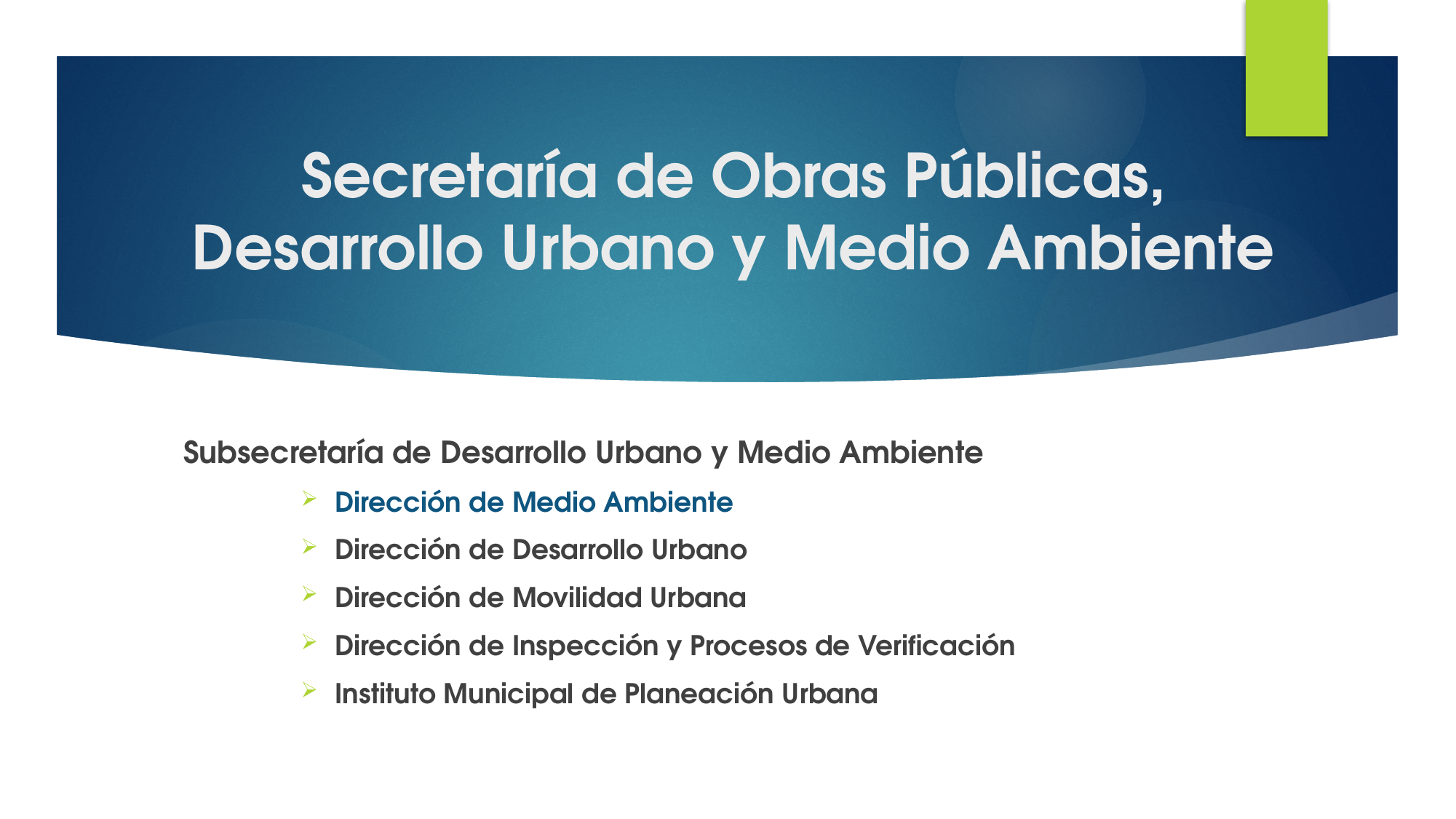

# Secretaría de Obras Públicas, Desarrollo Urbano y Medio Ambiente
Subsecretaría de Desarrollo Urbano y Medio Ambiente
Dirección de Medio Ambiente
Dirección de Desarrollo Urbano
Dirección de Movilidad Urbana
Dirección de Inspección y Procesos de Verificación
Instituto Municipal de Planeación Urbana